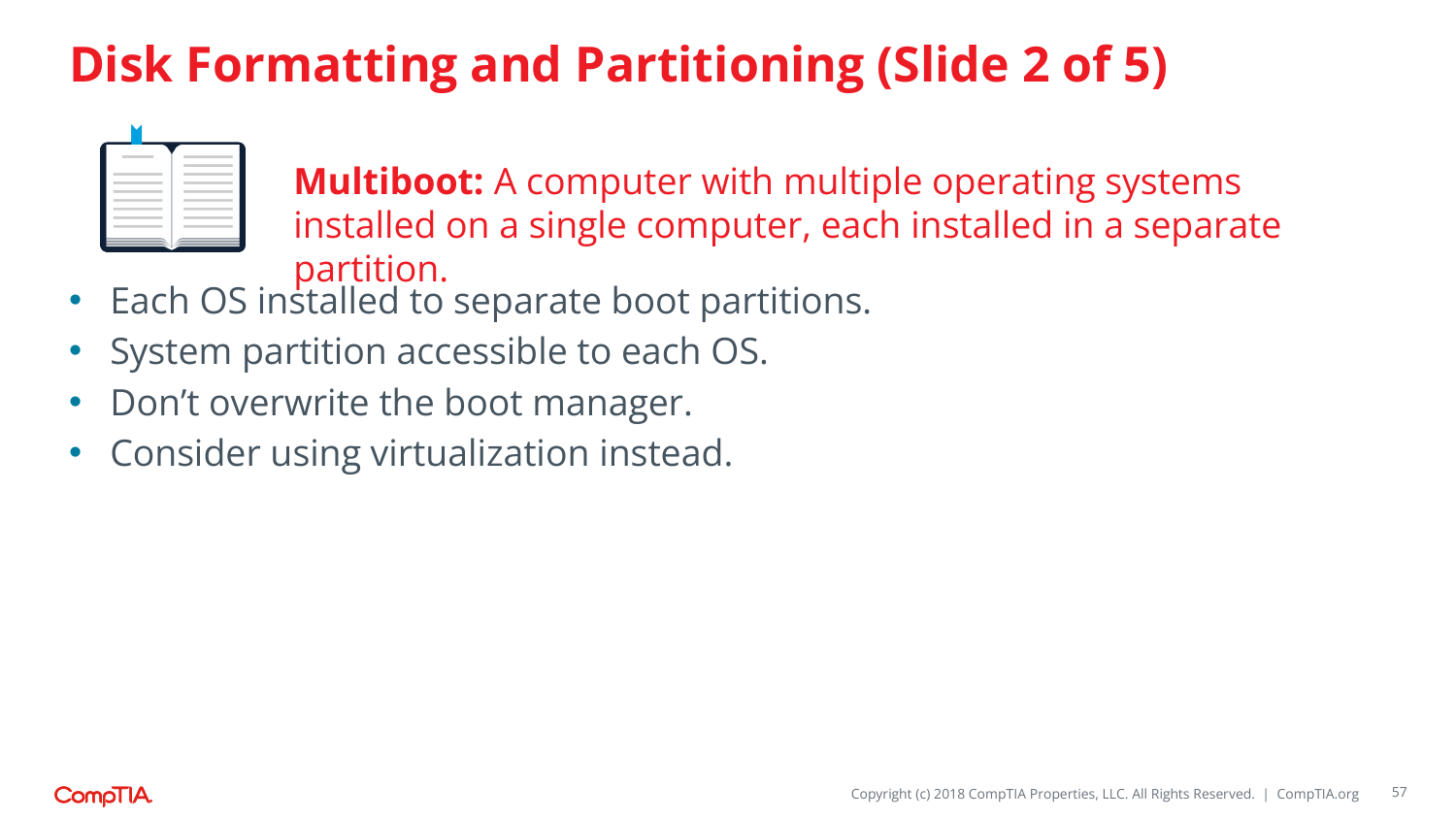

# Disk Formatting and Partitioning (Slide 2 of 5)
Multiboot: A computer with multiple operating systems installed on a single computer, each installed in a separate partition.
Each OS installed to separate boot partitions.
System partition accessible to each OS.
Don’t overwrite the boot manager.
Consider using virtualization instead.
57